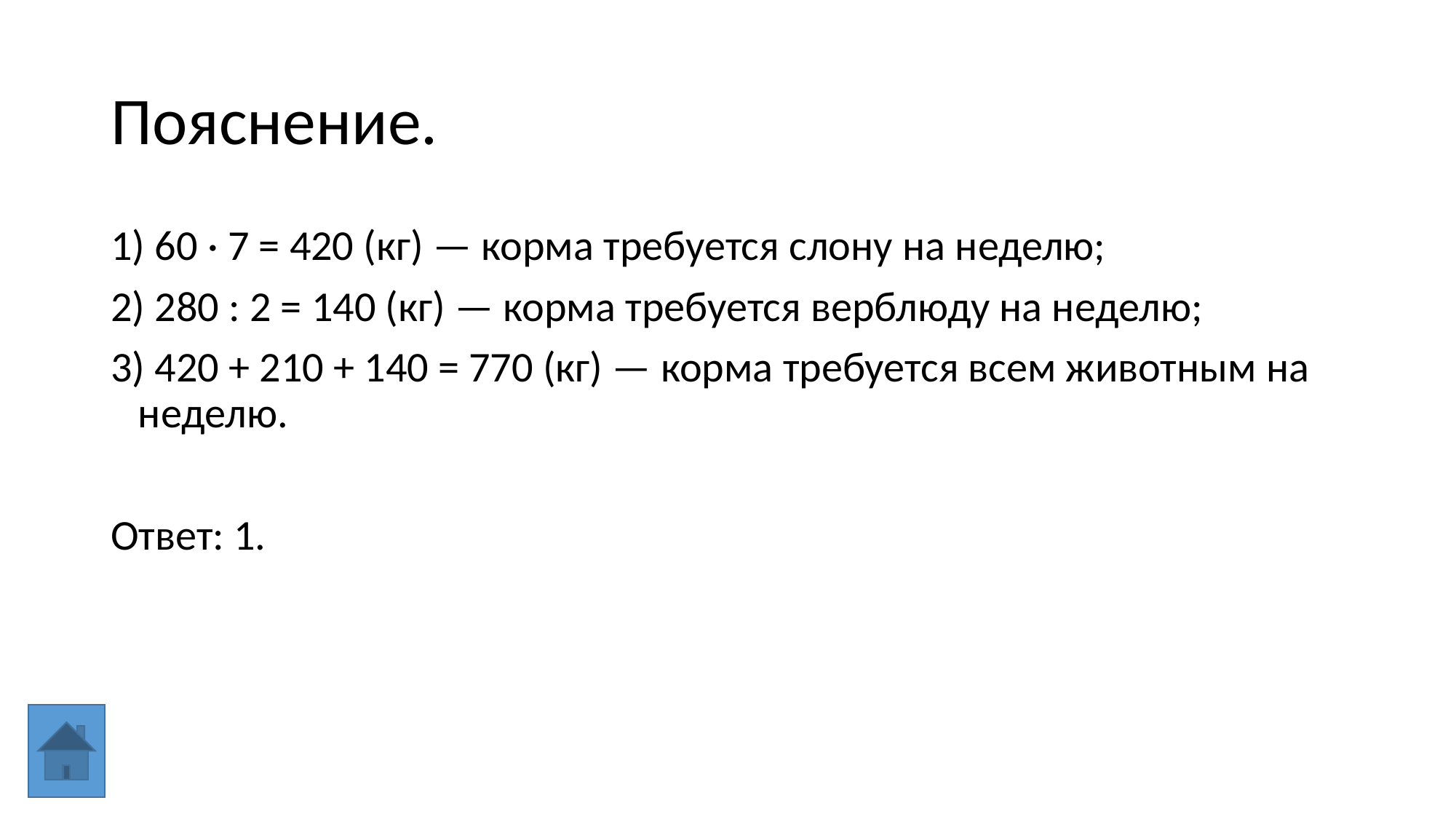

# Пояснение.
1) 60 · 7 = 420 (кг) — корма требуется слону на неделю;
2) 280 : 2 = 140 (кг) — корма требуется верблюду на неделю;
3) 420 + 210 + 140 = 770 (кг) — корма требуется всем животным на неделю.

Ответ: 1.